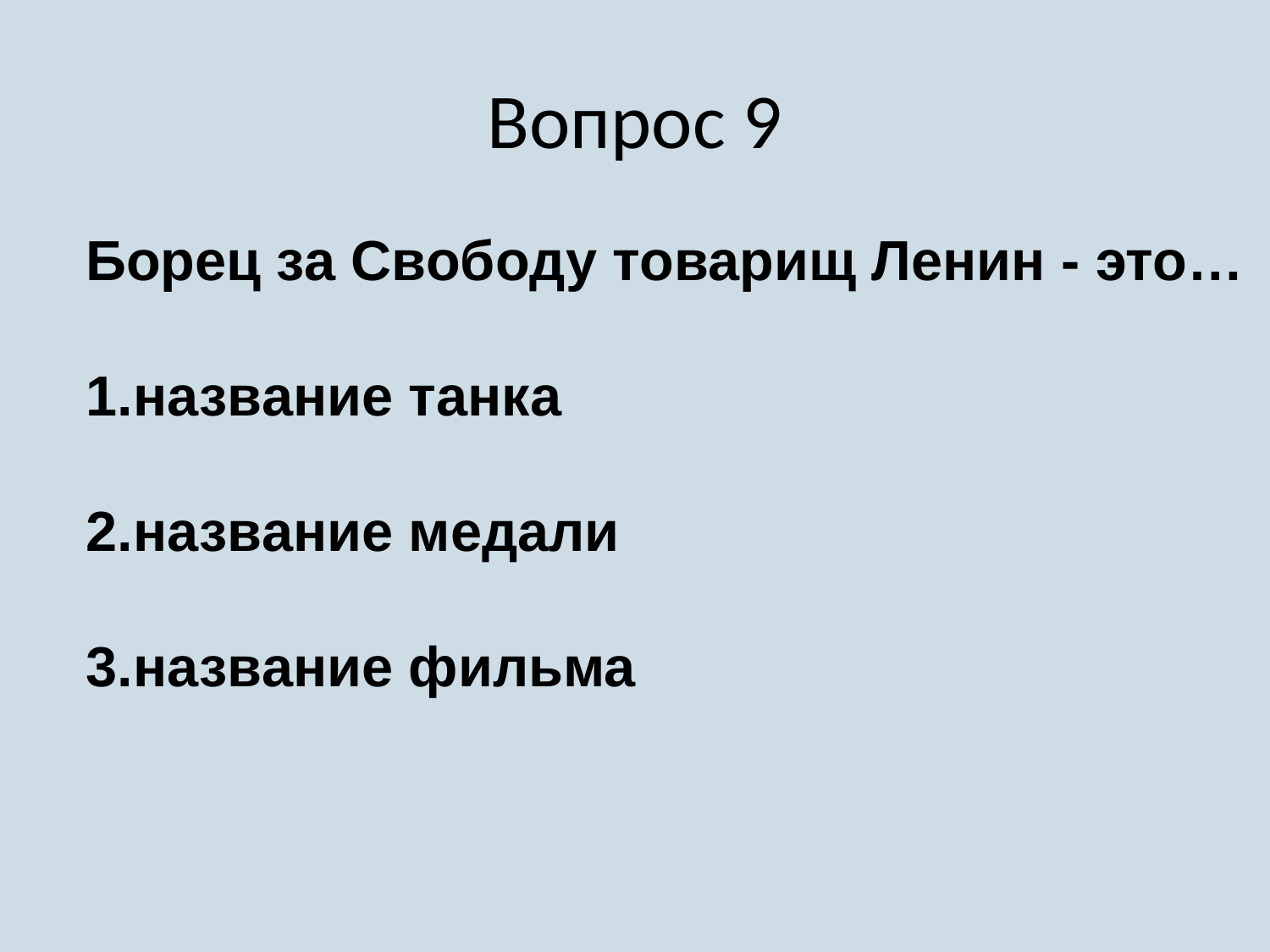

# Вопрос 9
Борец за Свободу товарищ Ленин - это…

название танка

название медали

название фильма